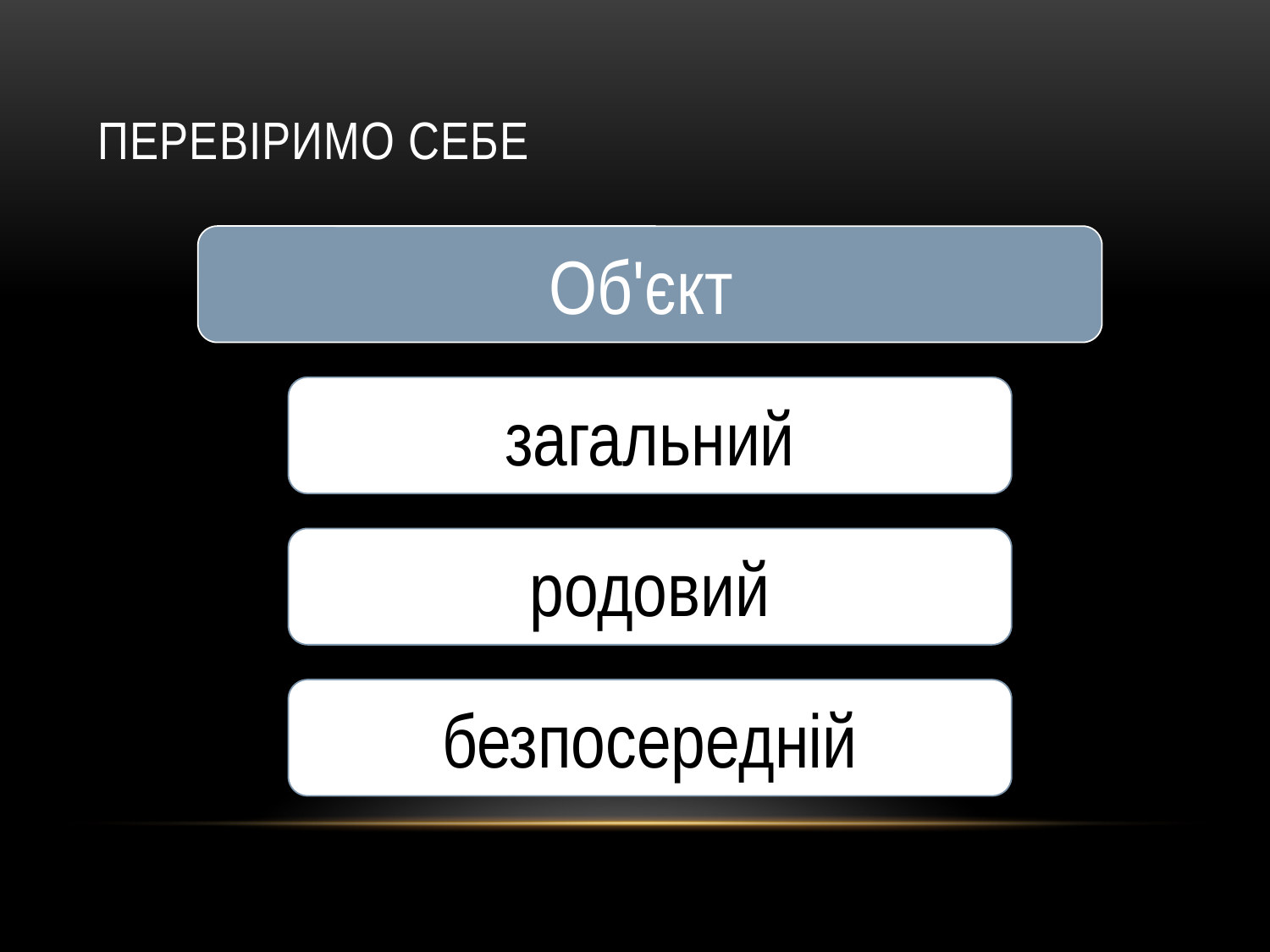

# Перевіримо себе
Об'єкт
загальний
родовий
безпосередній